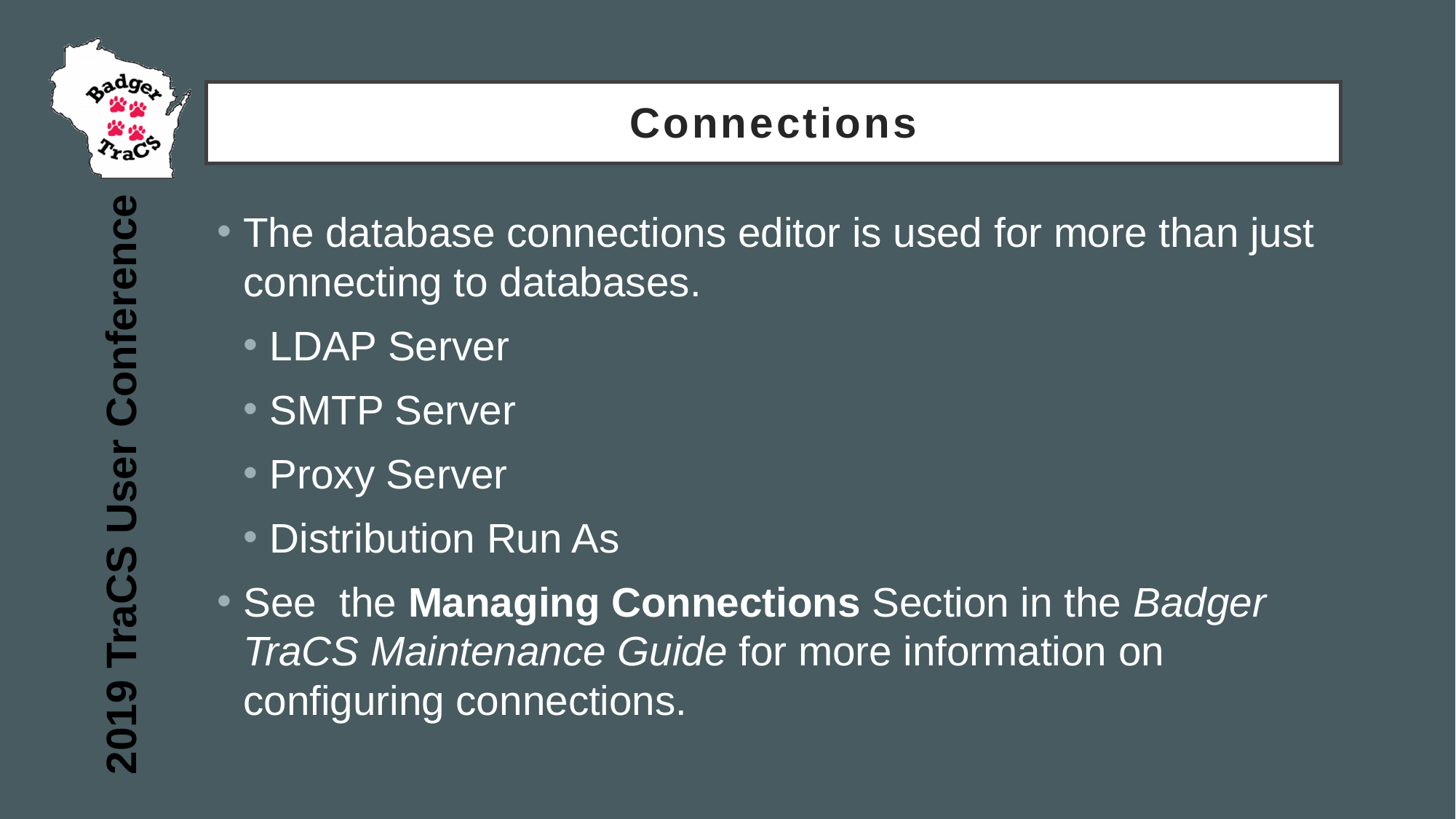

# Connections
The database connections editor is used for more than just connecting to databases.
LDAP Server
SMTP Server
Proxy Server
Distribution Run As
See  the Managing Connections Section in the Badger TraCS Maintenance Guide for more information on configuring connections.